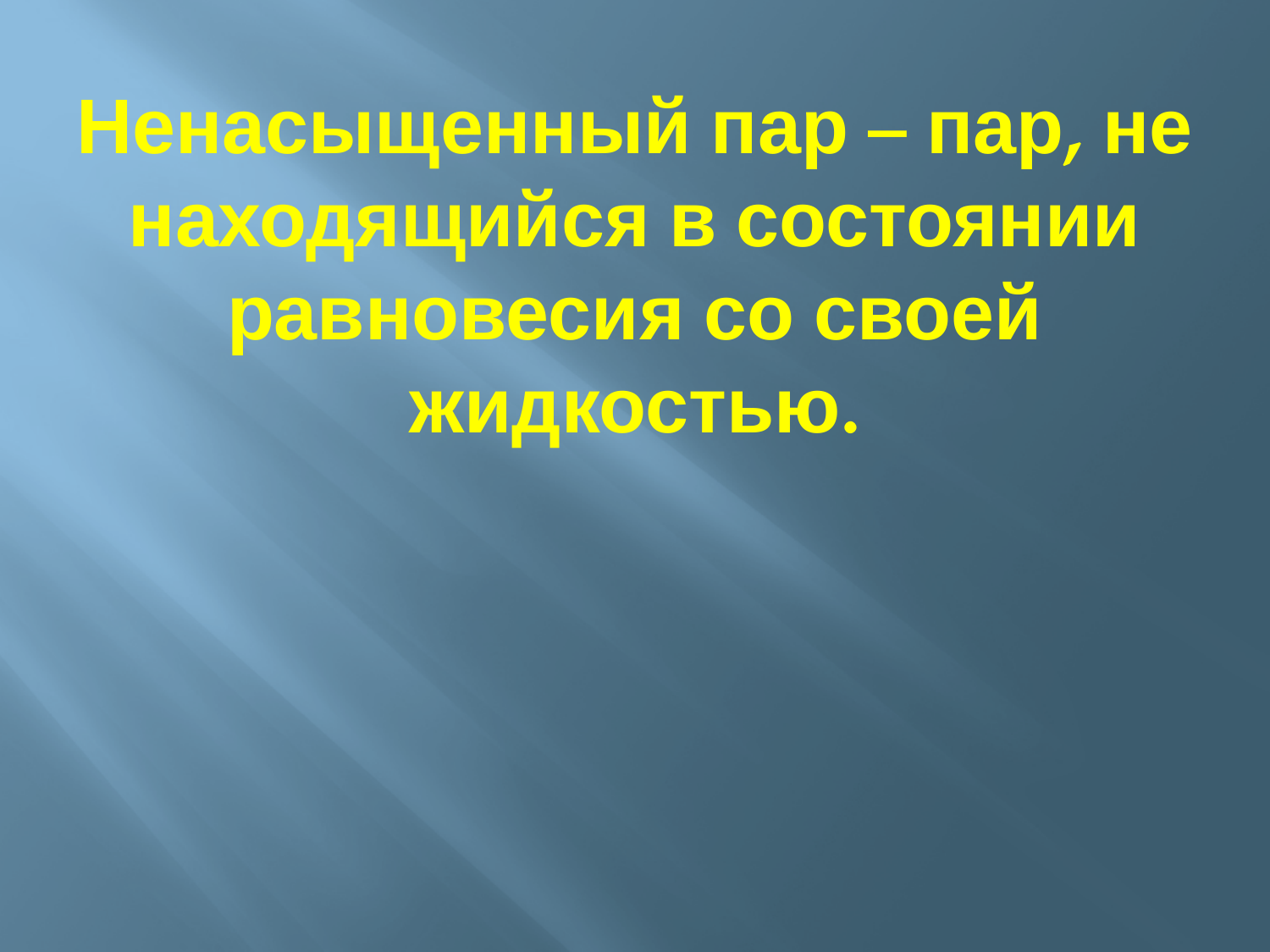

# Ненасыщенный пар – пар, не находящийся в состоянии равновесия со своей жидкостью.